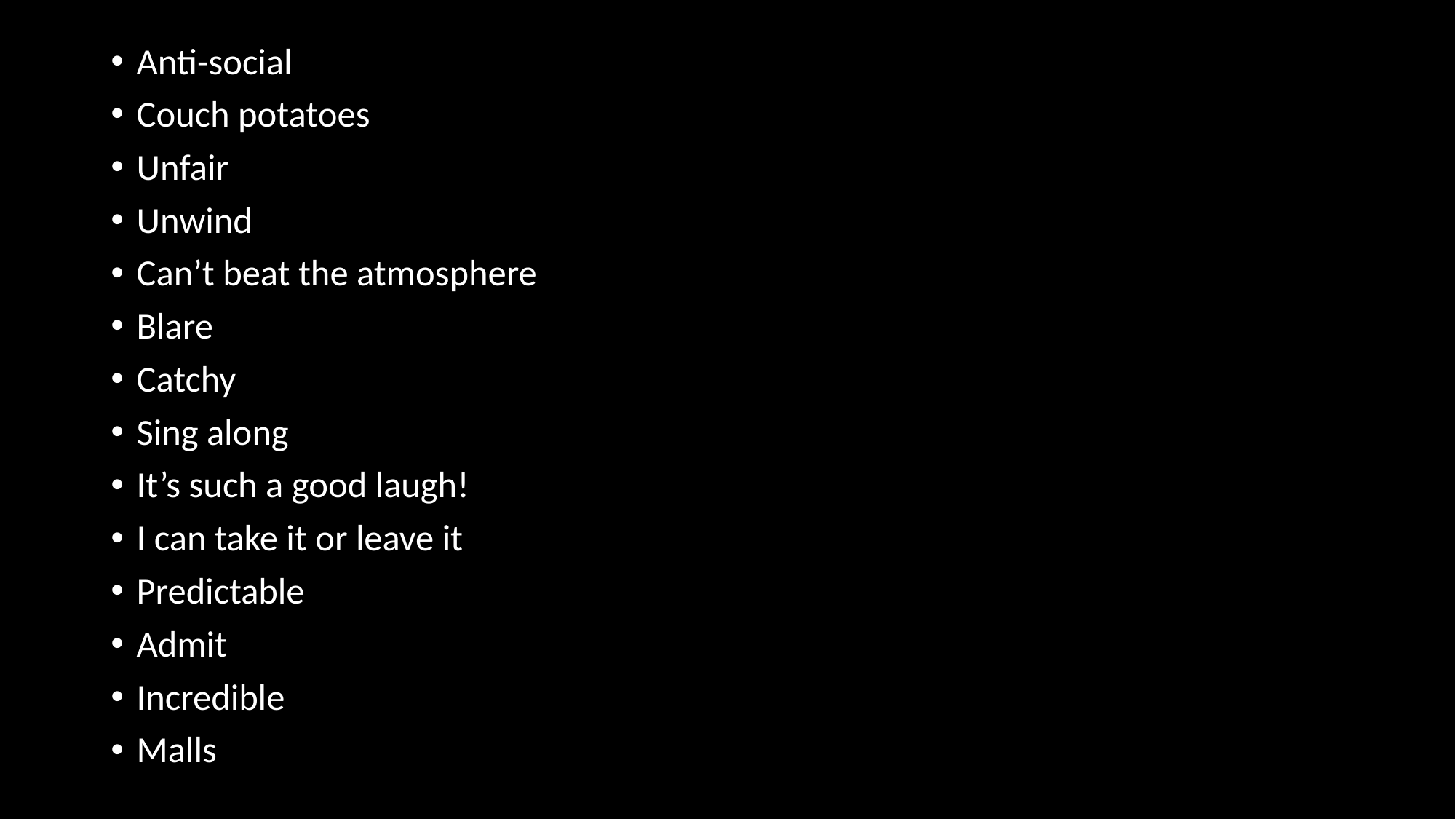

Anti-social
Couch potatoes
Unfair
Unwind
Can’t beat the atmosphere
Blare
Catchy
Sing along
It’s such a good laugh!
I can take it or leave it
Predictable
Admit
Incredible
Malls